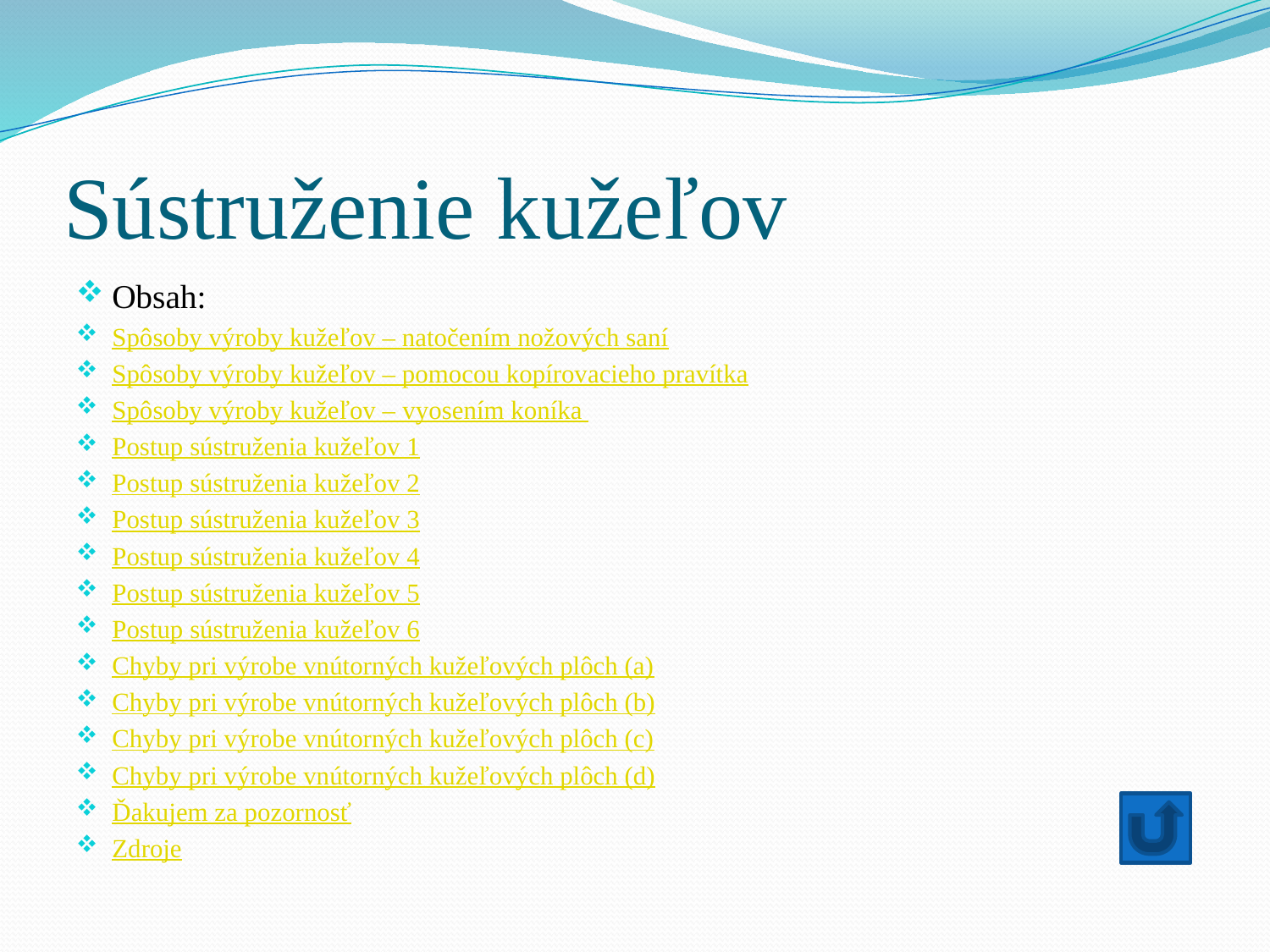

# Sústruženie kužeľov
Obsah:
Spôsoby výroby kužeľov – natočením nožových saní
Spôsoby výroby kužeľov – pomocou kopírovacieho pravítka
Spôsoby výroby kužeľov – vyosením koníka
Postup sústruženia kužeľov 1
Postup sústruženia kužeľov 2
Postup sústruženia kužeľov 3
Postup sústruženia kužeľov 4
Postup sústruženia kužeľov 5
Postup sústruženia kužeľov 6
Chyby pri výrobe vnútorných kužeľových plôch (a)
Chyby pri výrobe vnútorných kužeľových plôch (b)
Chyby pri výrobe vnútorných kužeľových plôch (c)
Chyby pri výrobe vnútorných kužeľových plôch (d)
Ďakujem za pozornosť
Zdroje